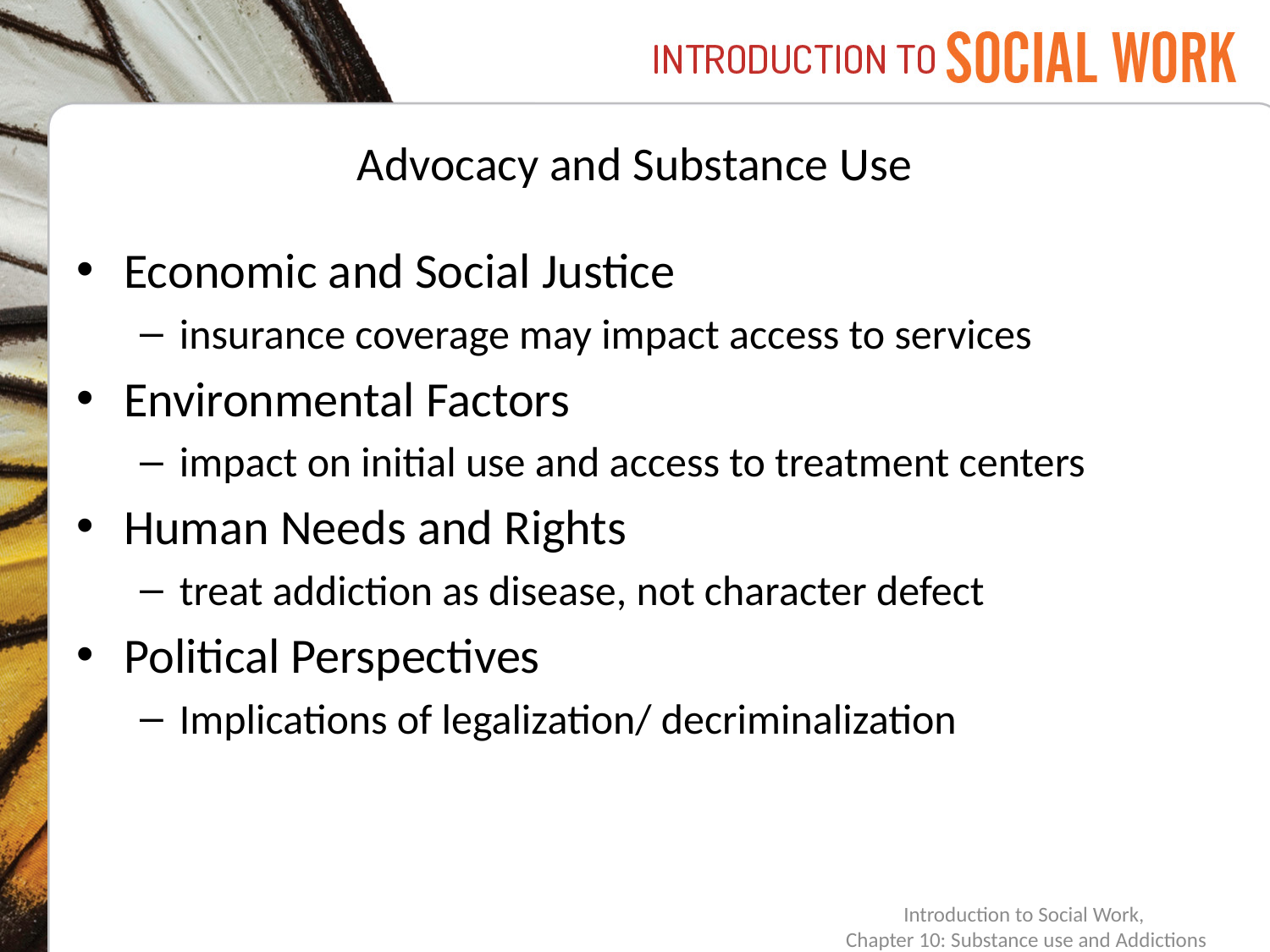

# Advocacy and Substance Use
Economic and Social Justice
insurance coverage may impact access to services
Environmental Factors
impact on initial use and access to treatment centers
Human Needs and Rights
treat addiction as disease, not character defect
Political Perspectives
Implications of legalization/ decriminalization
Introduction to Social Work,
Chapter 10: Substance use and Addictions